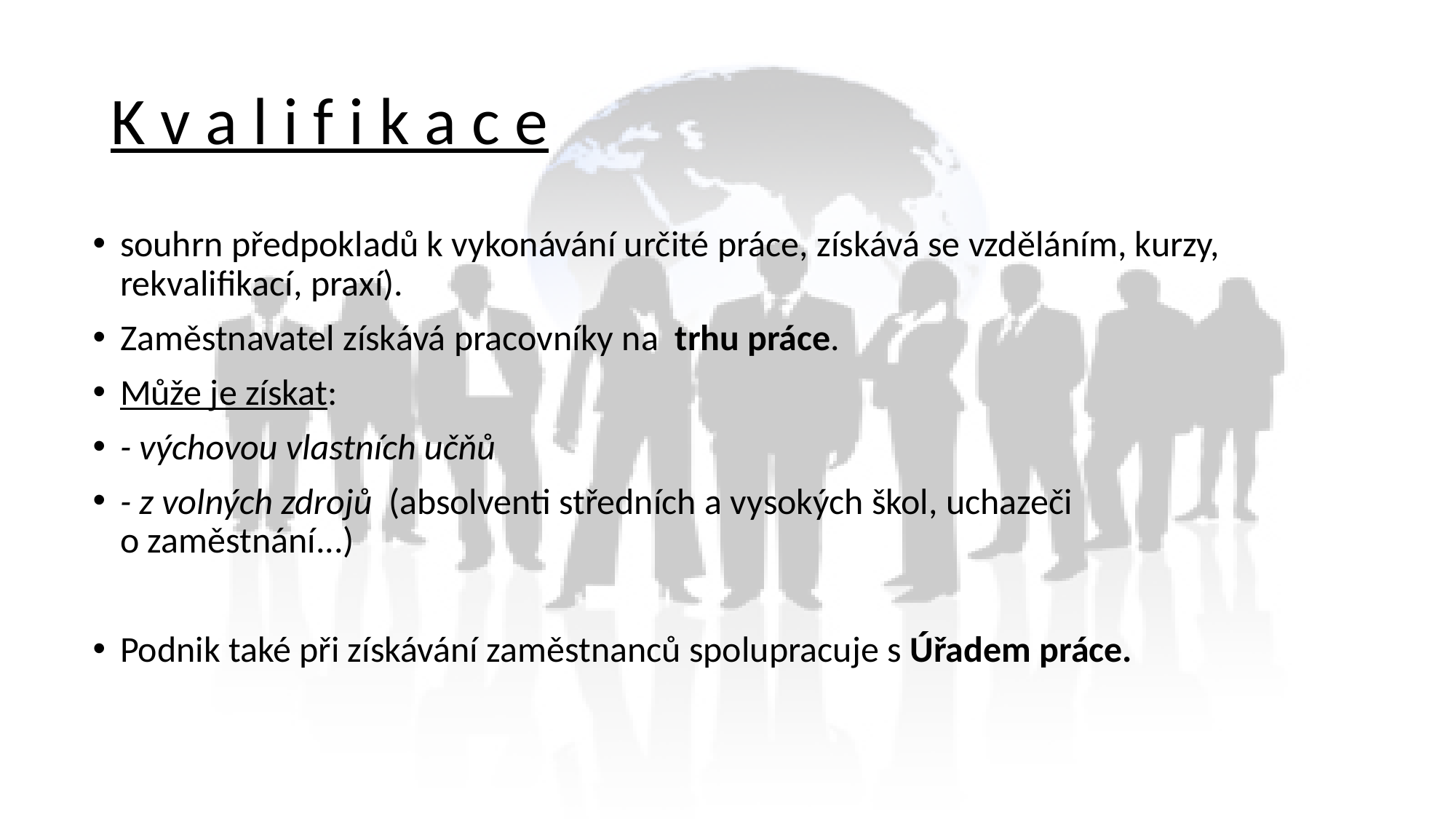

# K v a l i f i k a c e
souhrn předpokladů k vykonávání určité práce, získává se vzděláním, kurzy, rekvalifikací, praxí).
Zaměstnavatel získává pracovníky na  trhu práce.
Může je získat:
- výchovou vlastních učňů
- z volných zdrojů  (absolventi středních a vysokých škol, uchazeči
o zaměstnání...)

Podnik také při získávání zaměstnanců spolupracuje s Úřadem práce.